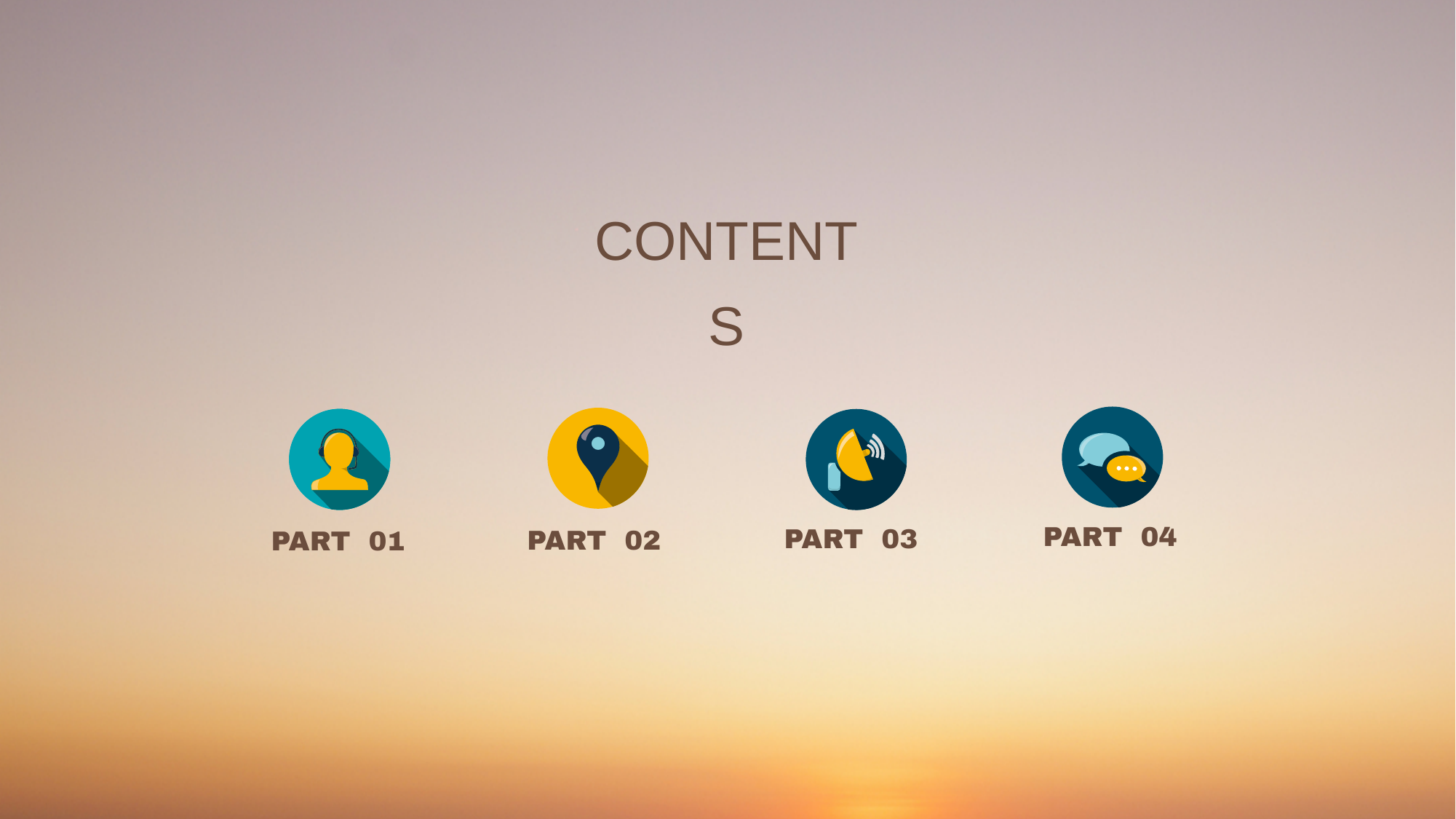

CONTENTS

PART  04
PART  03
PART  02
PART  01